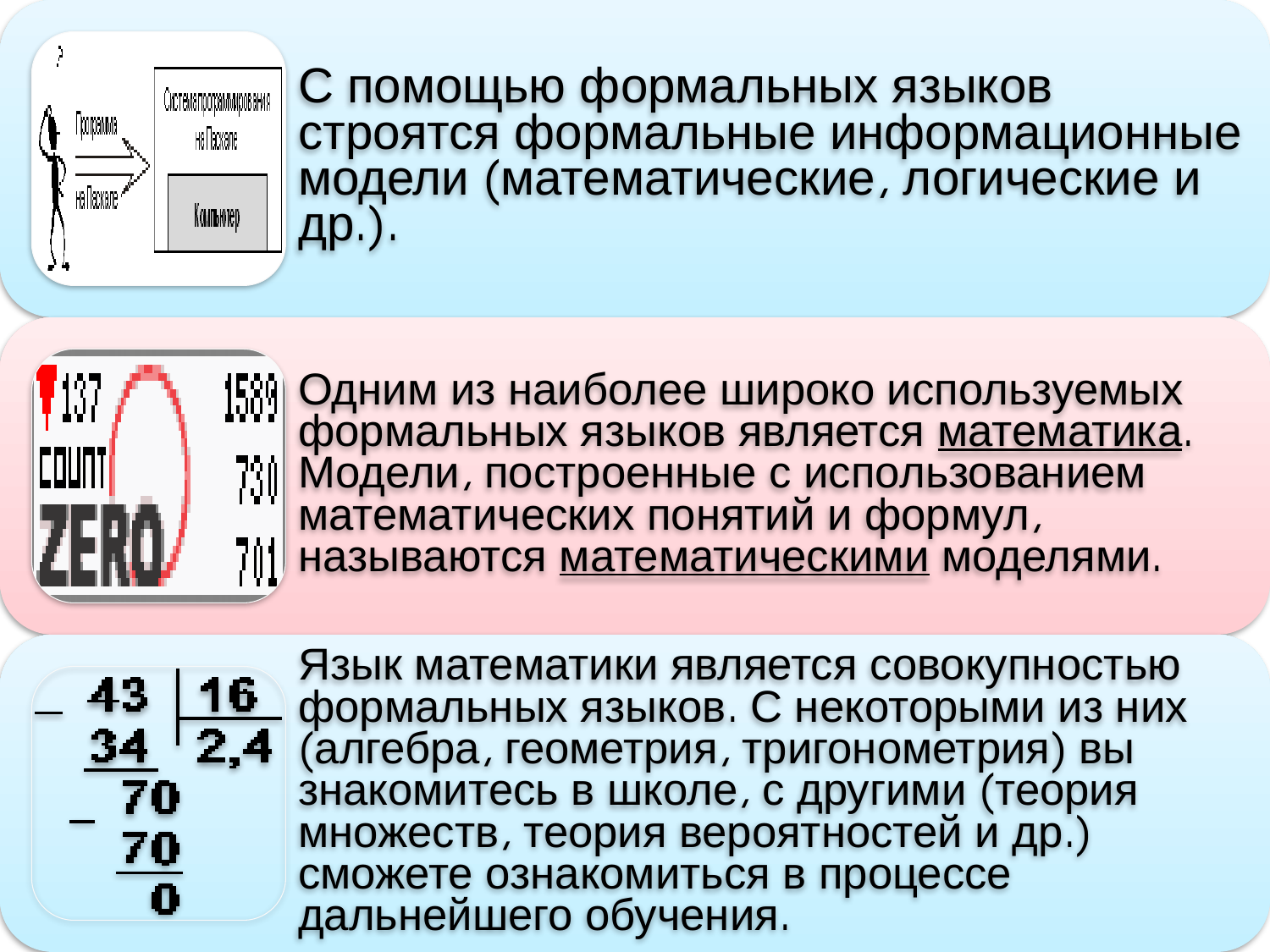

С помощью формальных языков строятся формальные информационные модели (математические, логические и др.).
Одним из наиболее широко используемых формальных языков является математика. Модели, построенные с использованием математических понятий и формул, называются математическими моделями.
Язык математики является совокупностью формальных языков. С некоторыми из них (алгебра, геометрия, тригонометрия) вы знакомитесь в школе, с другими (теория множеств, теория вероятностей и др.) сможете ознакомиться в процессе дальнейшего обучения.